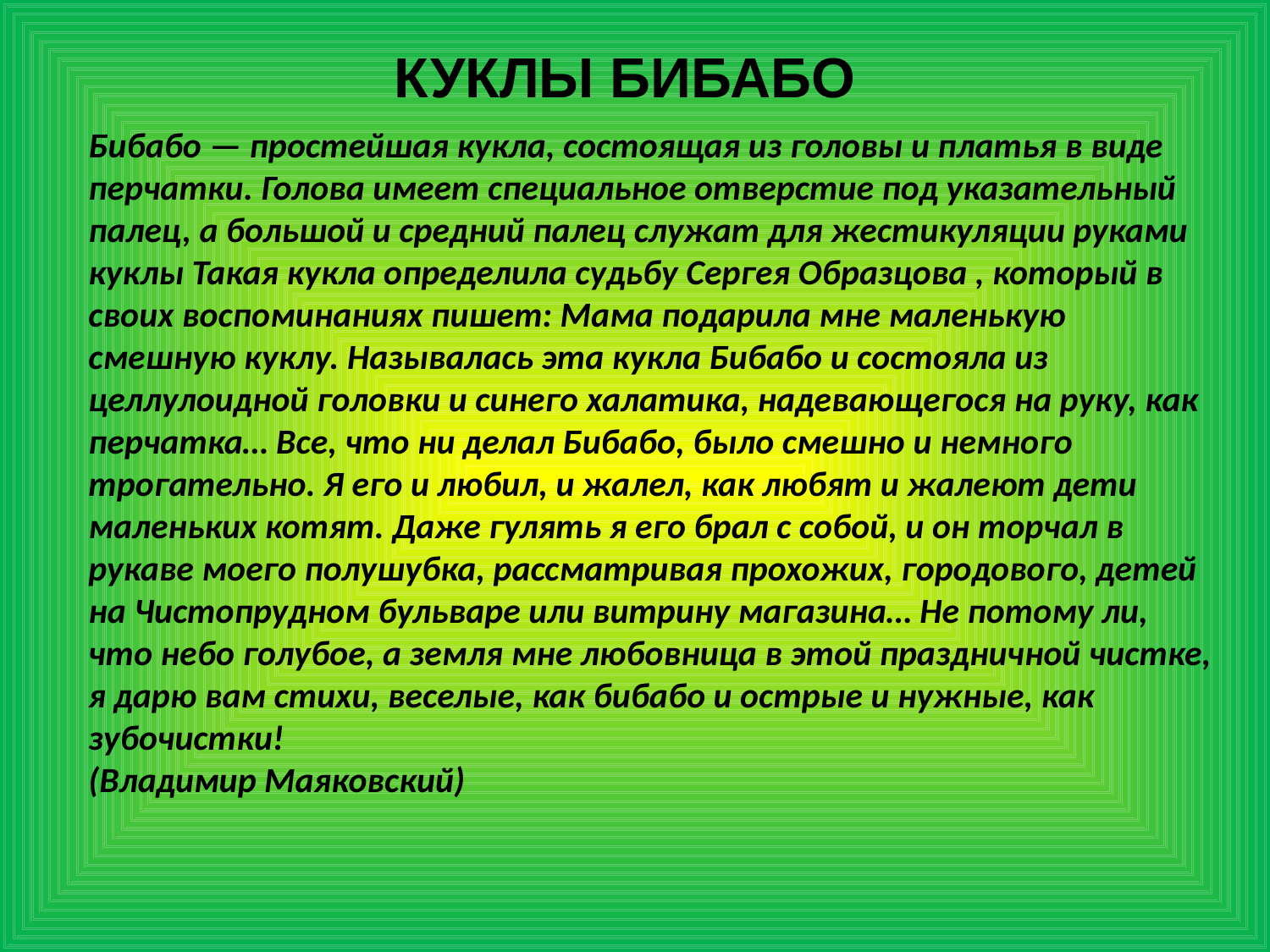

КУКЛЫ БИБАБО

Бибабо — простейшая кукла, состоящая из головы и платья в виде перчатки. Голова имеет специальное отверстие под указательный палец, а большой и средний палец служат для жестикуляции руками куклы Такая кукла определила судьбу Сергея Образцова , который в своих воспоминаниях пишет: Мама подарила мне маленькую смешную куклу. Называлась эта кукла Бибабо и состояла из целлулоидной головки и синего халатика, надевающегося на руку, как перчатка… Все, что ни делал Бибабо, было смешно и немного трогательно. Я его и любил, и жалел, как любят и жалеют дети маленьких котят. Даже гулять я его брал с собой, и он торчал в рукаве моего полушубка, рассматривая прохожих, городового, детей на Чистопрудном бульваре или витрину магазина… Не потому ли, что небо голубое, а земля мне любовница в этой праздничной чистке, я дарю вам стихи, веселые, как бибабо и острые и нужные, как зубочистки!
(Владимир Маяковский)